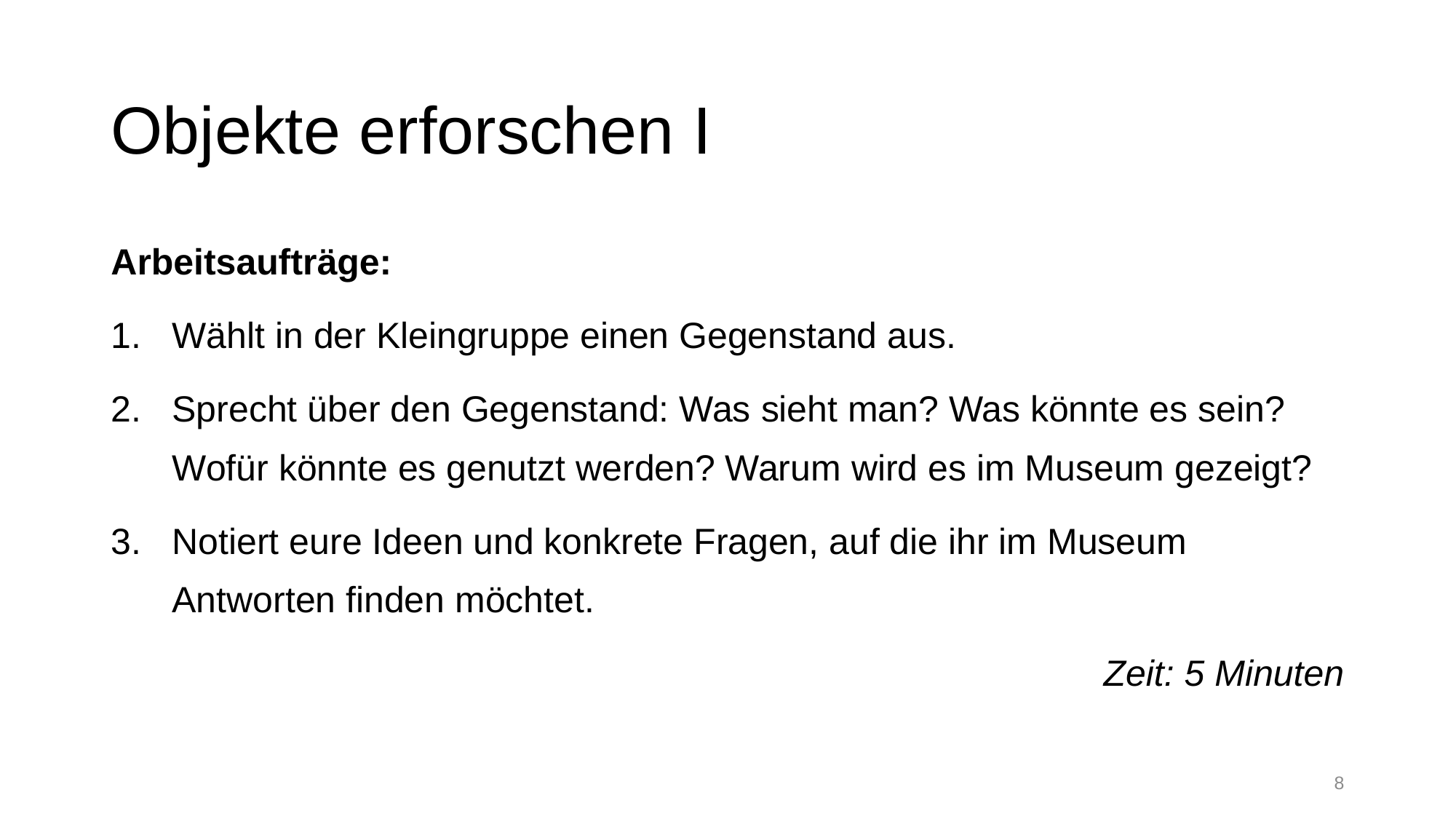

# Objekte erforschen I
Arbeitsaufträge:
Wählt in der Kleingruppe einen Gegenstand aus.
Sprecht über den Gegenstand: Was sieht man? Was könnte es sein? Wofür könnte es genutzt werden? Warum wird es im Museum gezeigt?
Notiert eure Ideen und konkrete Fragen, auf die ihr im Museum Antworten finden möchtet.
Zeit: 5 Minuten
8